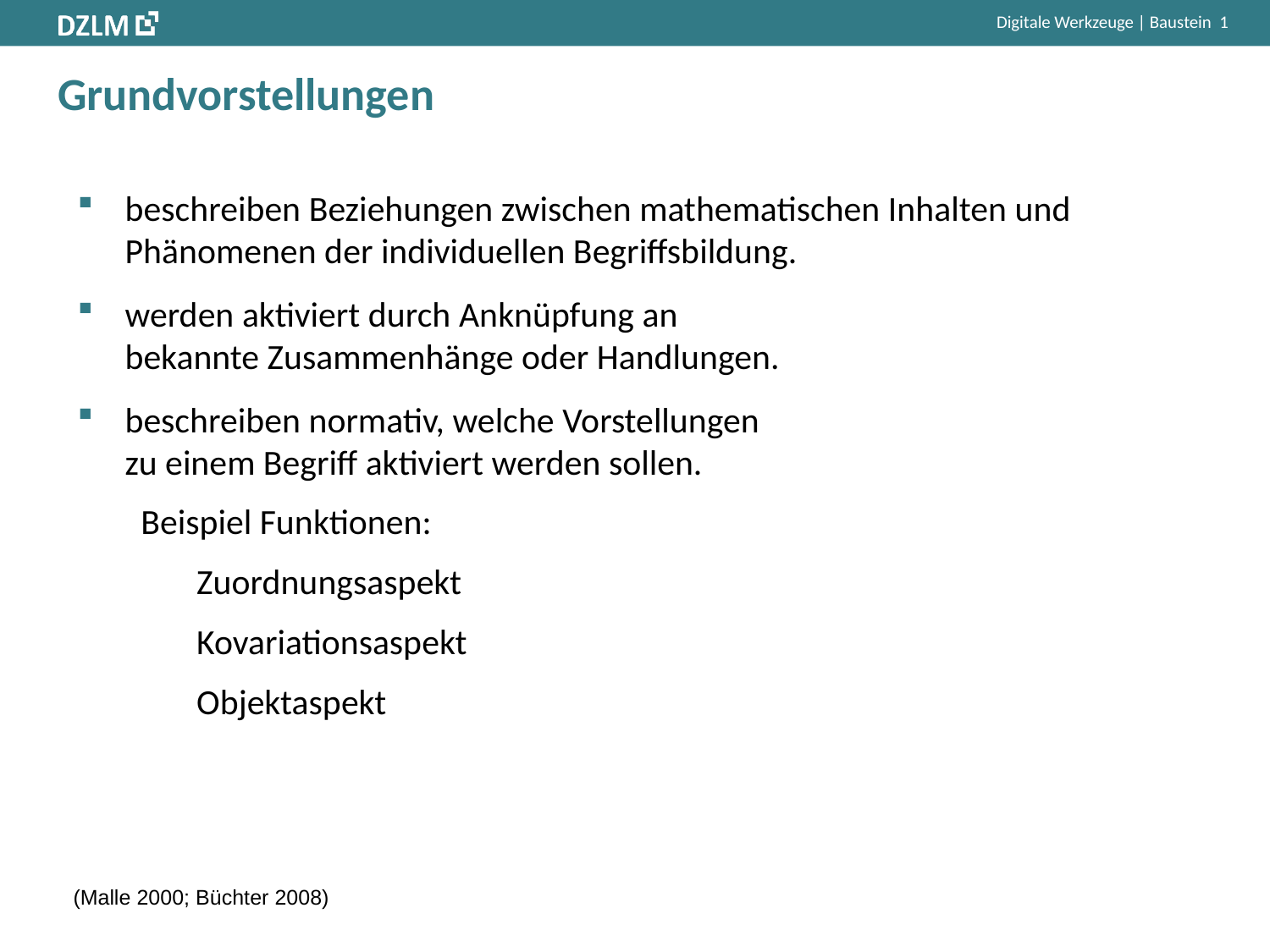

# Grundvorstellungen
beschreiben Beziehungen zwischen mathematischen Inhalten und Phänomenen der individuellen Begriffsbildung.
werden aktiviert durch Anknüpfung an
bekannte Zusammenhänge oder Handlungen.
beschreiben normativ, welche Vorstellungen
zu einem Begriff aktiviert werden sollen.
Beispiel Funktionen:
Zuordnungsaspekt
Kovariationsaspekt
Objektaspekt

(Malle 2000; Büchter 2008)